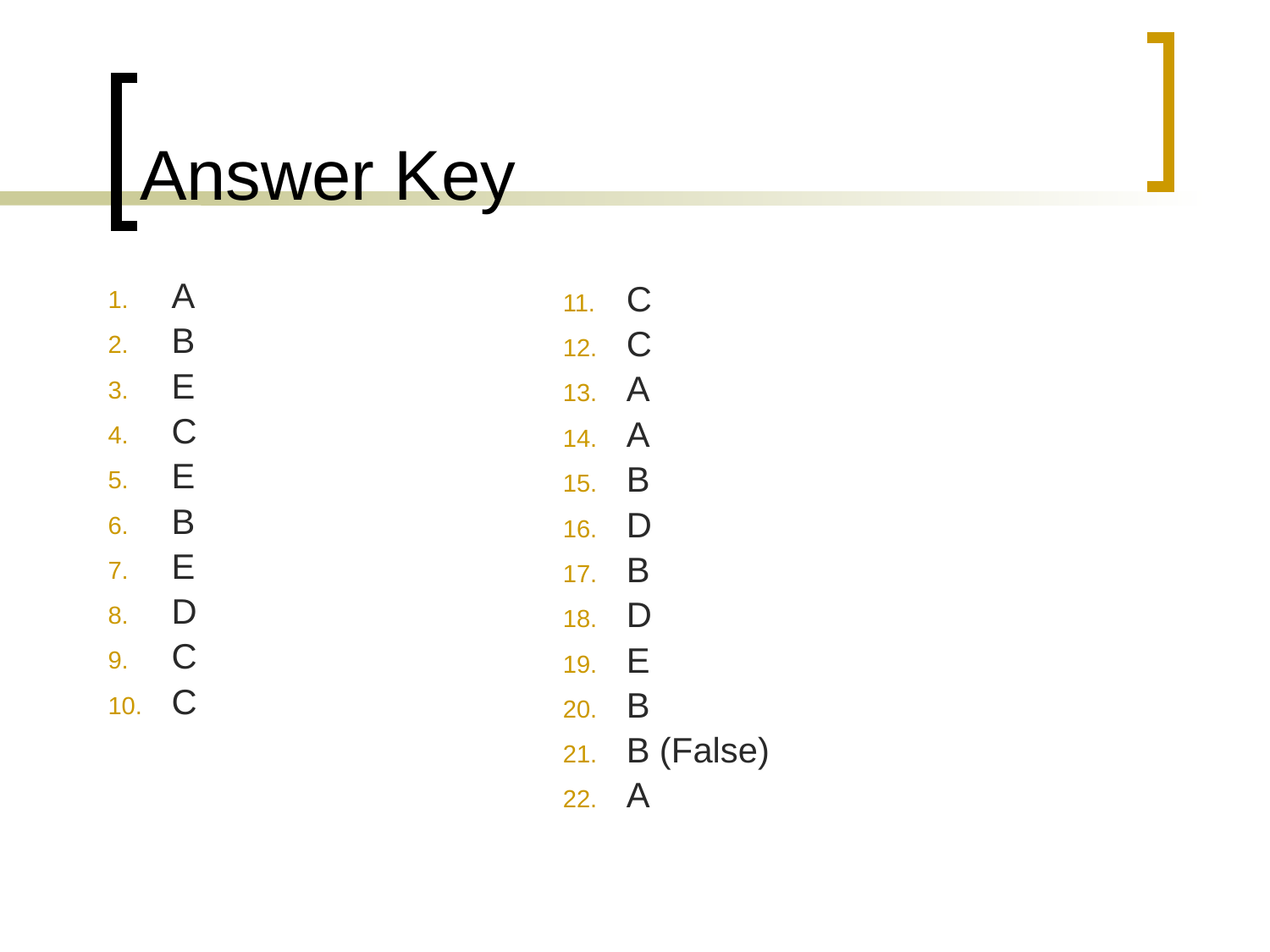

# Answer Key

A
B
E
C
E
B
E
D
C
C

C
C
A
A
B
D
B
D
E
B
B (False)
A